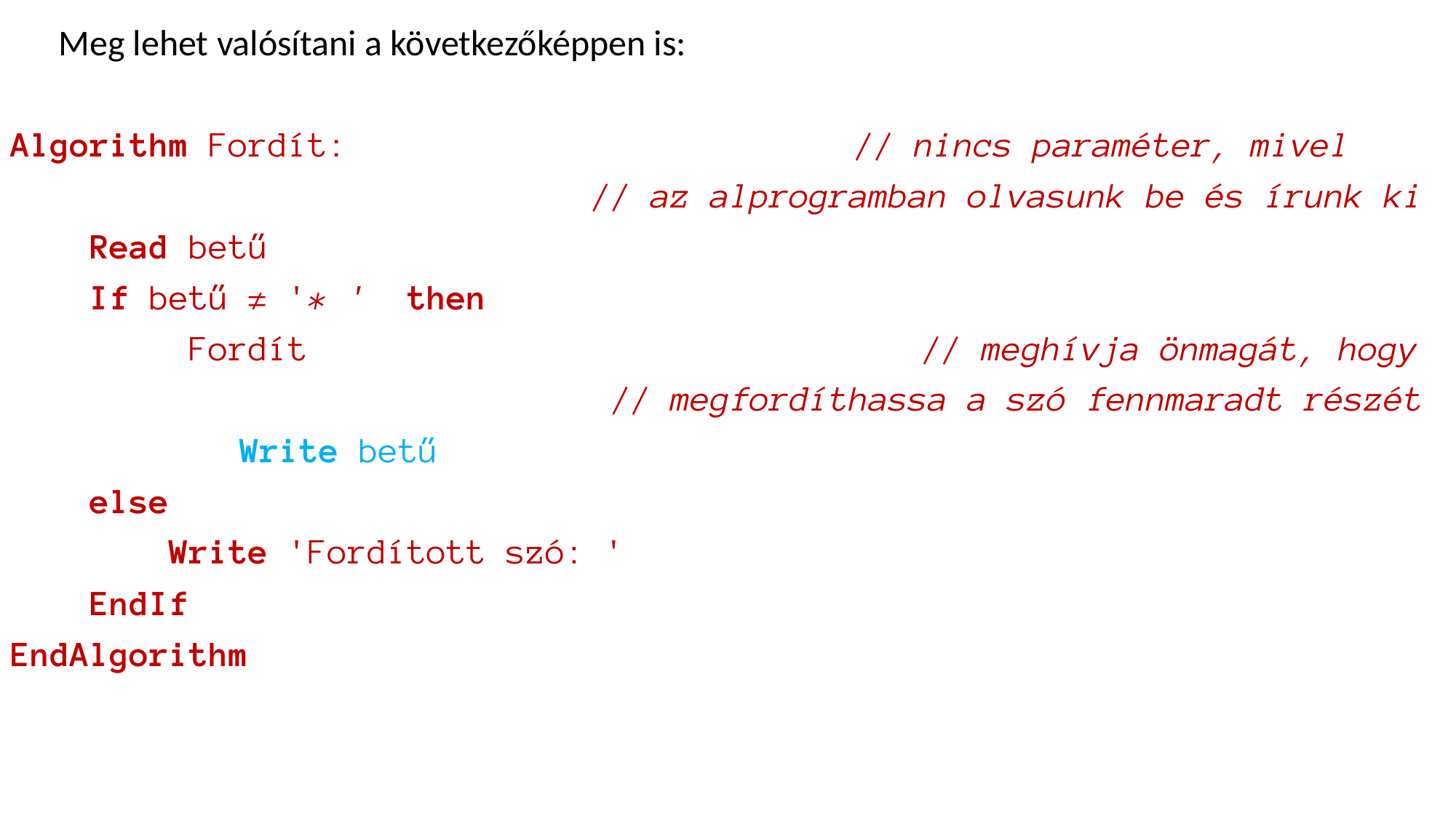

# Meg lehet valósítani a következőképpen is:
Algorithm Fordít: 	                        // nincs paraméter, mivel
                  // az alprogramban olvasunk be és írunk ki
    Read betű
    If betű ≠ '* '  then
         Fordít                               // meghívja önmagát, hogy
                    // megfordíthassa a szó fennmaradt részét
		    Write betű
    else
        Write 'Fordított szó: '
    EndIf
EndAlgorithm